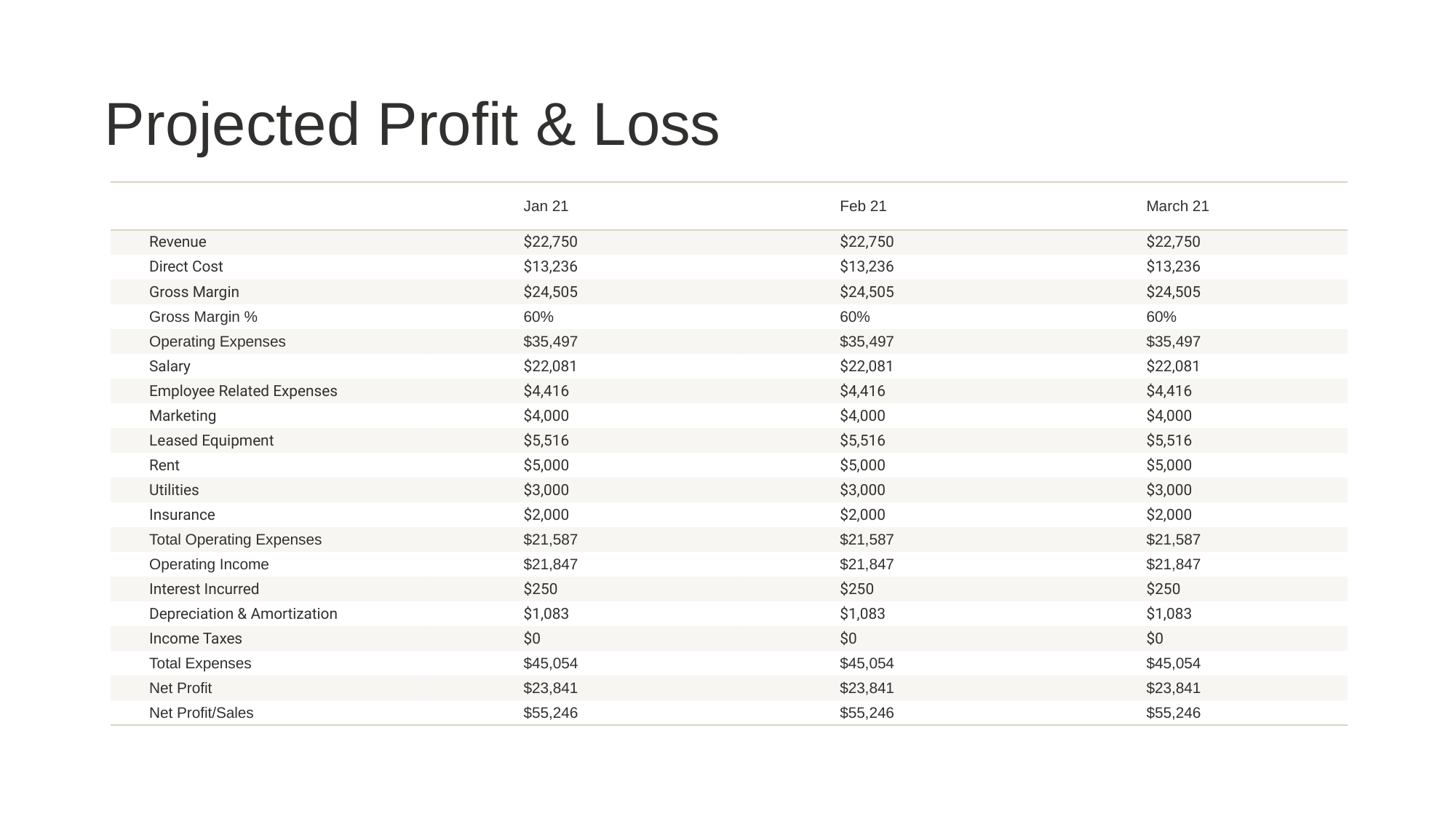

Projected Profit & Loss
|  | Jan 21 | Feb 21 | March 21 |
| --- | --- | --- | --- |
| Revenue | $22,750 | $22,750 | $22,750 |
| Direct Cost | $13,236 | $13,236 | $13,236 |
| Gross Margin | $24,505 | $24,505 | $24,505 |
| Gross Margin % | 60% | 60% | 60% |
| Operating Expenses | $35,497 | $35,497 | $35,497 |
| Salary | $22,081 | $22,081 | $22,081 |
| Employee Related Expenses | $4,416 | $4,416 | $4,416 |
| Marketing | $4,000 | $4,000 | $4,000 |
| Leased Equipment | $5,516 | $5,516 | $5,516 |
| Rent | $5,000 | $5,000 | $5,000 |
| Utilities | $3,000 | $3,000 | $3,000 |
| Insurance | $2,000 | $2,000 | $2,000 |
| Total Operating Expenses | $21,587 | $21,587 | $21,587 |
| Operating Income | $21,847 | $21,847 | $21,847 |
| Interest Incurred | $250 | $250 | $250 |
| Depreciation & Amortization | $1,083 | $1,083 | $1,083 |
| Income Taxes | $0 | $0 | $0 |
| Total Expenses | $45,054 | $45,054 | $45,054 |
| Net Profit | $23,841 | $23,841 | $23,841 |
| Net Profit/Sales | $55,246 | $55,246 | $55,246 |